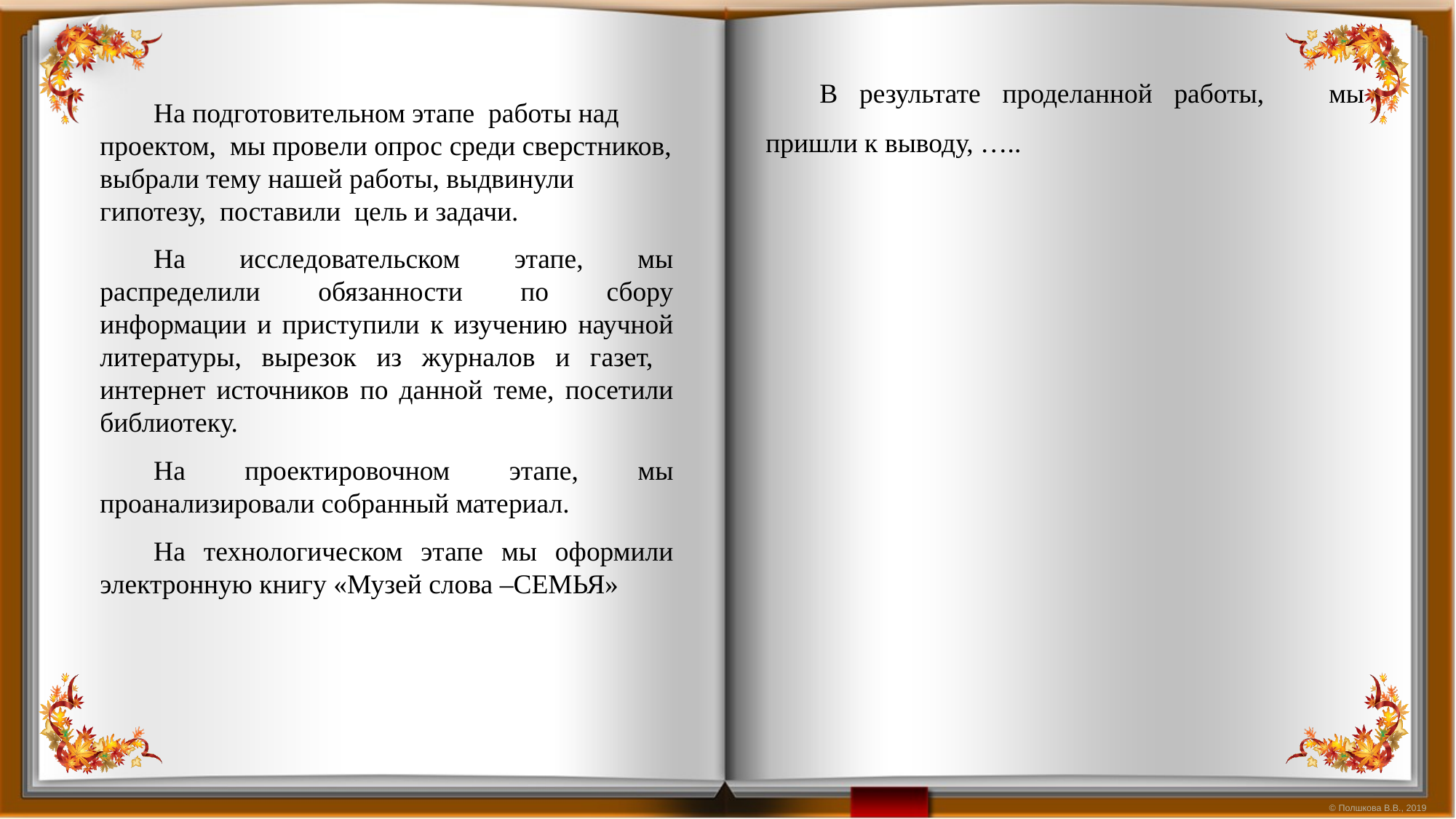

В результате проделанной работы,   мы пришли к выводу, …..
На подготовительном этапе  работы над проектом,  мы провели опрос среди сверстников, выбрали тему нашей работы, выдвинули гипотезу,  поставили  цель и задачи.
На исследовательском этапе, мы распределили обязанности по сбору информации и приступили к изучению научной литературы, вырезок из журналов и газет,  интернет источников по данной теме, посетили библиотеку.
На проектировочном этапе, мы проанализировали собранный материал.
На технологическом этапе мы оформили электронную книгу «Музей слова –СЕМЬЯ»